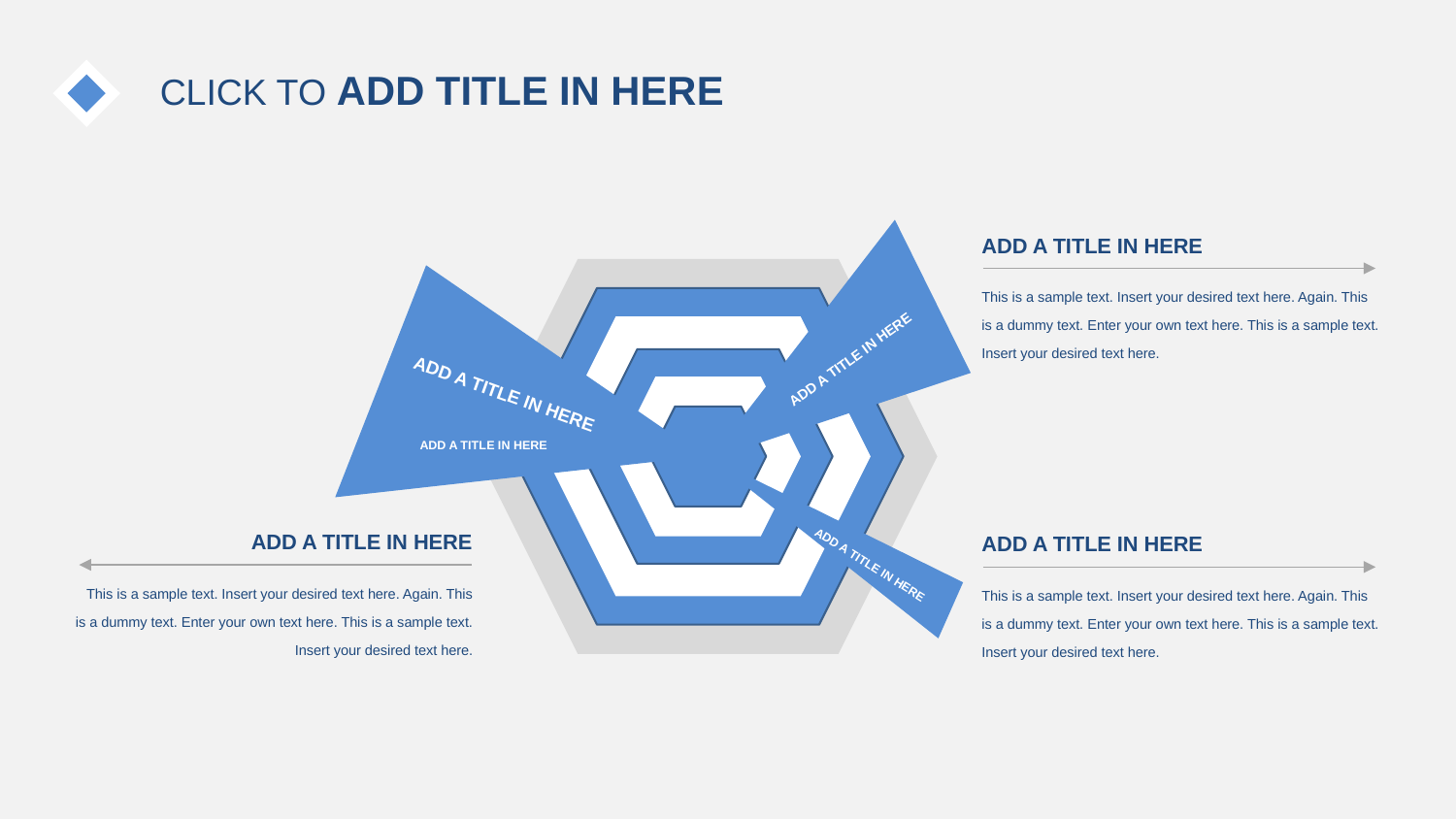

ADD A TITLE IN HERE
ADD A TITLE IN HERE

This is a sample text. Insert your desired text here. Again. This is a dummy text. Enter your own text here. This is a sample text. Insert your desired text here.

ADD A TITLE IN HERE
ADD A TITLE IN HERE

ADD A TITLE IN HERE
ADD A TITLE IN HERE

This is a sample text. Insert your desired text here. Again. This is a dummy text. Enter your own text here. This is a sample text. Insert your desired text here.
ADD A TITLE IN HERE

This is a sample text. Insert your desired text here. Again. This is a dummy text. Enter your own text here. This is a sample text. Insert your desired text here.